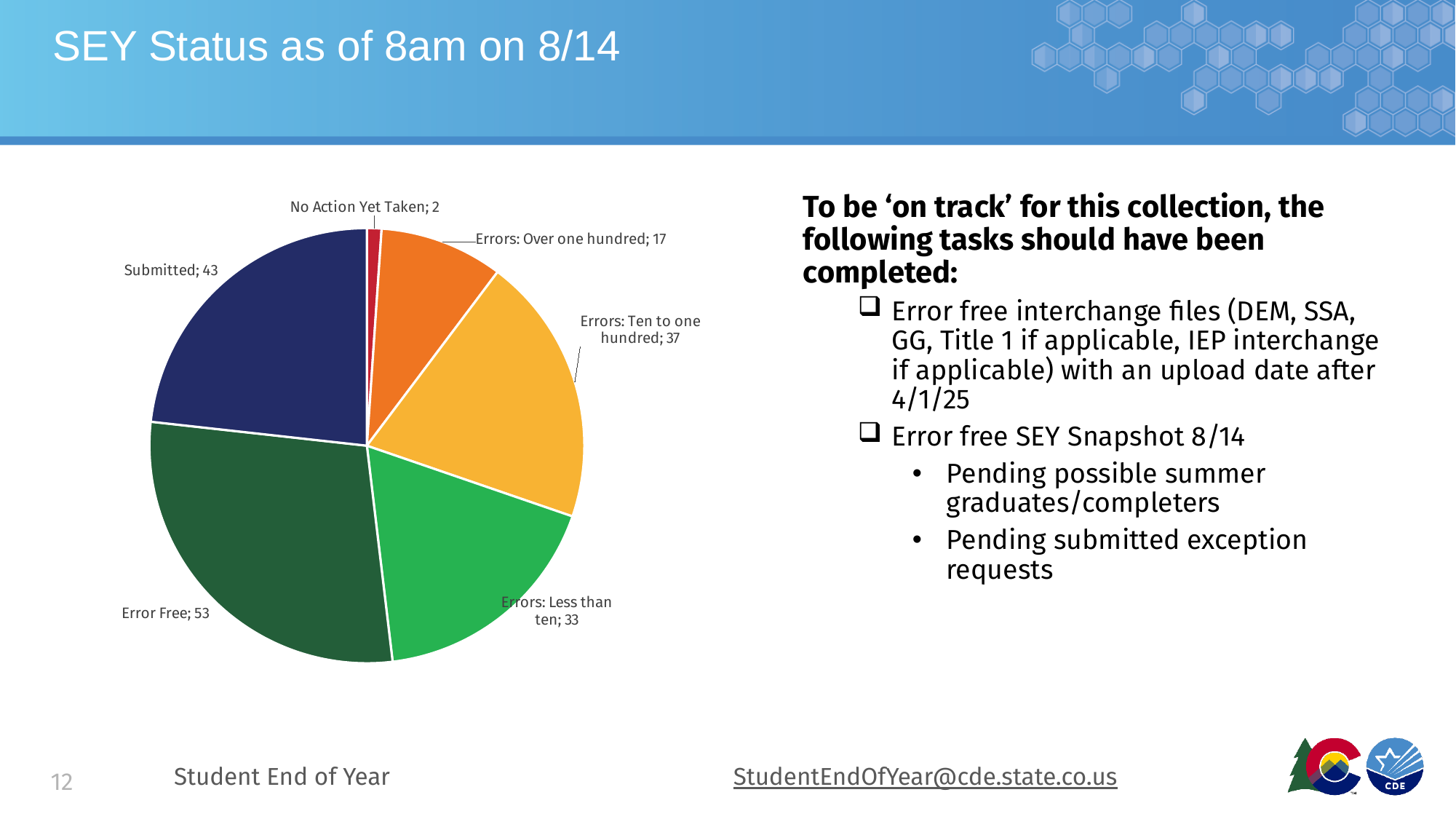

# SEY Status as of 8am on 8/14

### Chart

| Category | LEA Count |
|---|---|
| No Action Yet Taken | 2.0 |
| Errors: Over one hundred | 17.0 |
| Errors: Ten to one hundred | 37.0 |
| Errors: Less than ten | 33.0 |
| Error Free | 53.0 |
| Submitted | 43.0 |
To be ‘on track’ for this collection, the following tasks should have been completed:
Error free interchange files (DEM, SSA, GG, Title 1 if applicable, IEP interchange if applicable) with an upload date after 4/1/25
Error free SEY Snapshot 8/14
Pending possible summer graduates/completers
Pending submitted exception requests
Student End of Year
StudentEndOfYear@cde.state.co.us
12